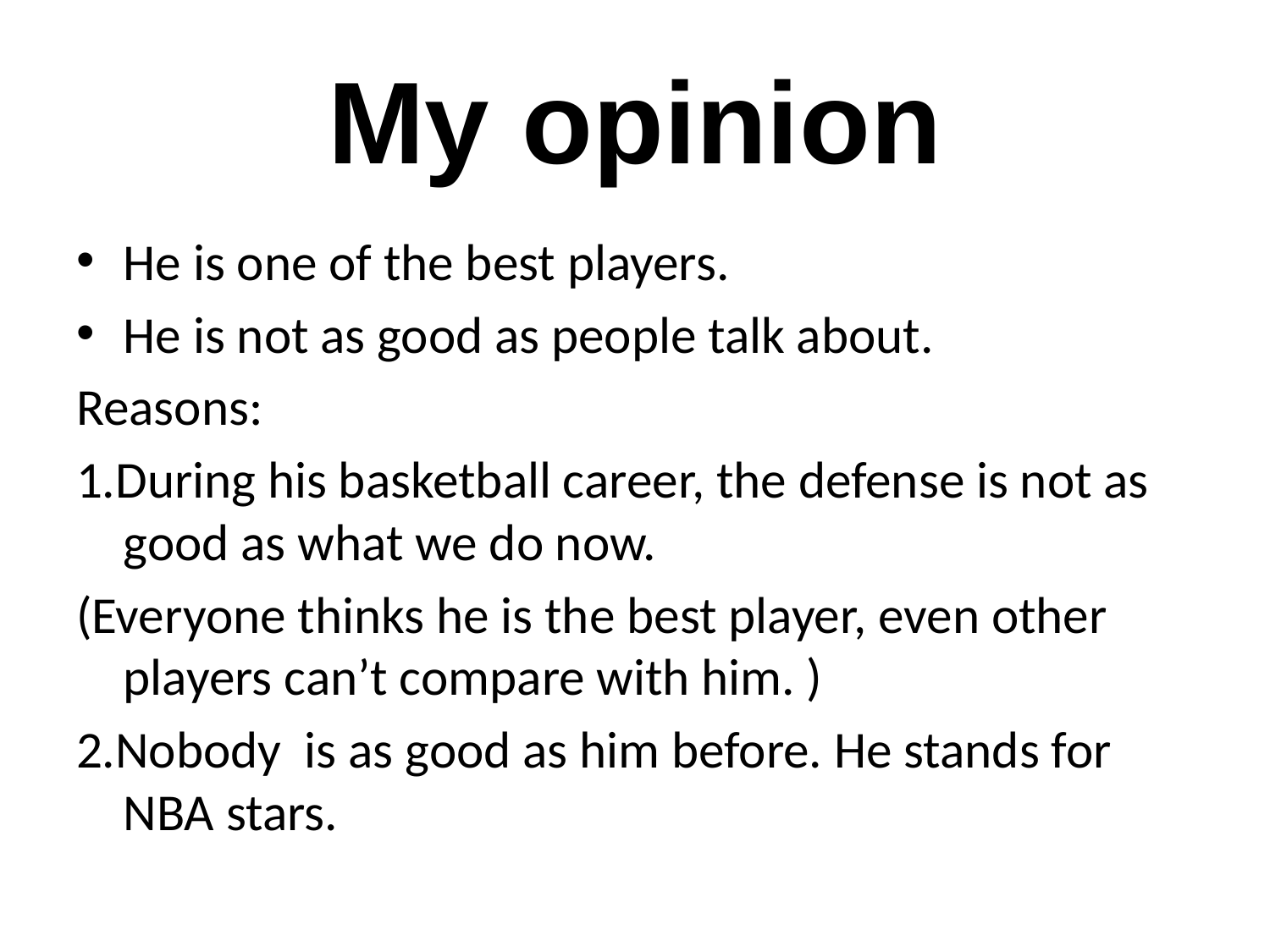

# My opinion
He is one of the best players.
He is not as good as people talk about.
Reasons:
1.During his basketball career, the defense is not as good as what we do now.
(Everyone thinks he is the best player, even other players can’t compare with him. )
2.Nobody  is as good as him before. He stands for NBA stars.